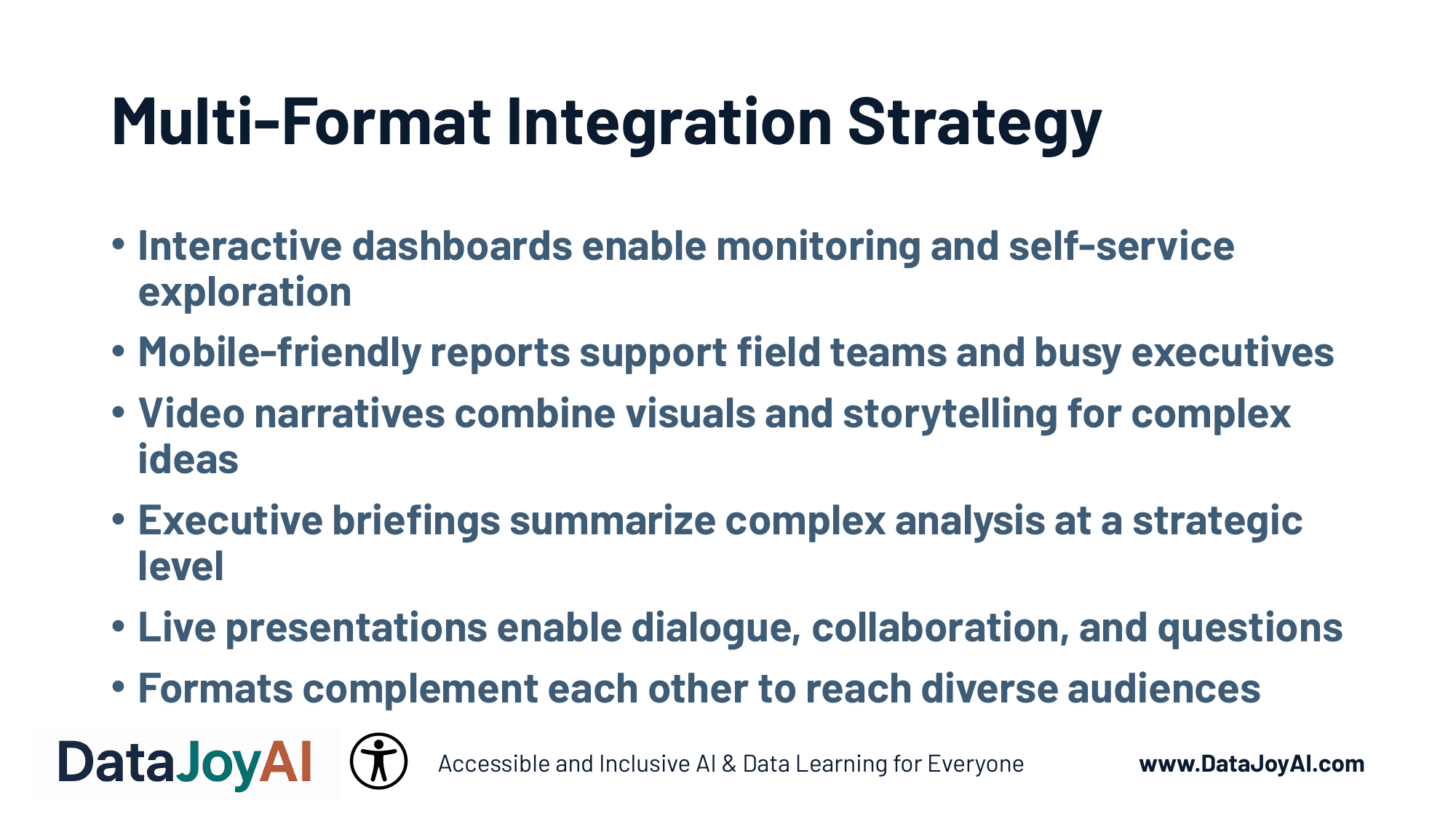

# Multi-Format Integration Strategy
Interactive dashboards enable monitoring and self-service exploration
Mobile-friendly reports support field teams and busy executives
Video narratives combine visuals and storytelling for complex ideas
Executive briefings summarize complex analysis at a strategic level
Live presentations enable dialogue, collaboration, and questions
Formats complement each other to reach diverse audiences